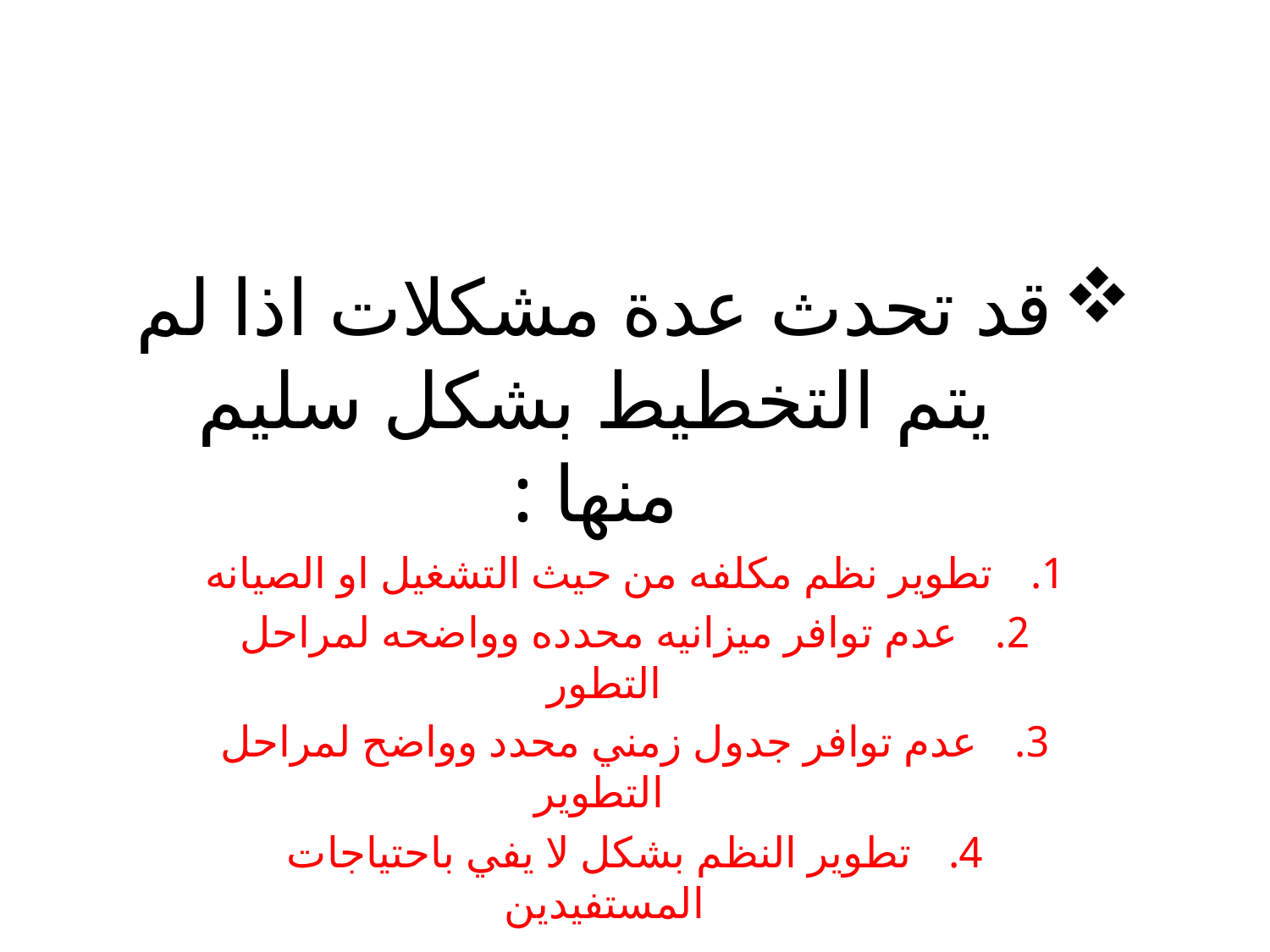

# قد تحدث عدة مشكلات اذا لم يتم التخطيط بشكل سليم منها :
تطوير نظم مكلفه من حيث التشغيل او الصيانه
عدم توافر ميزانيه محدده وواضحه لمراحل التطور
عدم توافر جدول زمني محدد وواضح لمراحل التطوير
تطوير النظم بشكل لا يفي باحتياجات المستفيدين